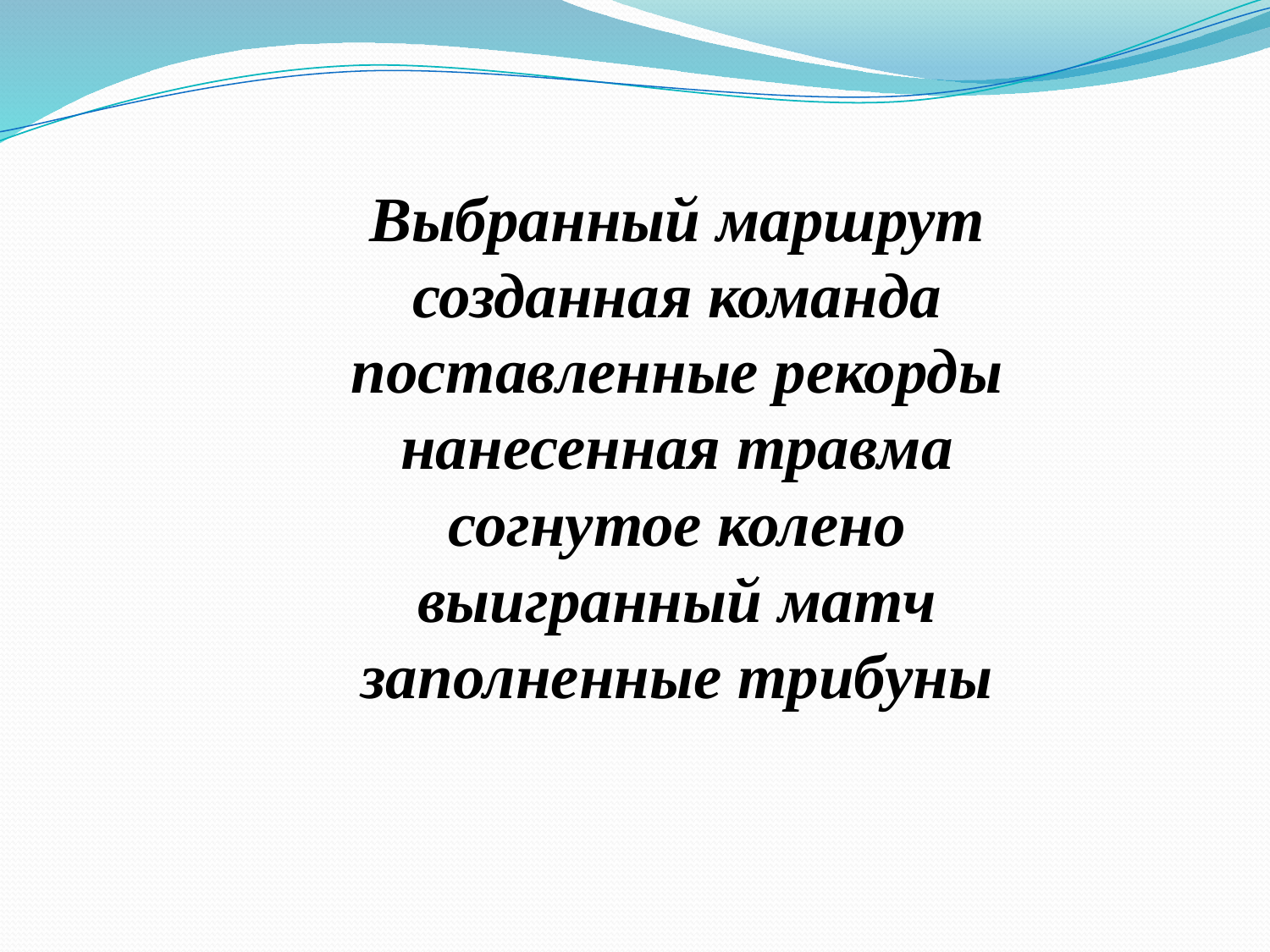

Выбранный маршрут
созданная команда
поставленные рекорды
нанесенная травма
согнутое колено
выигранный матч
заполненные трибуны